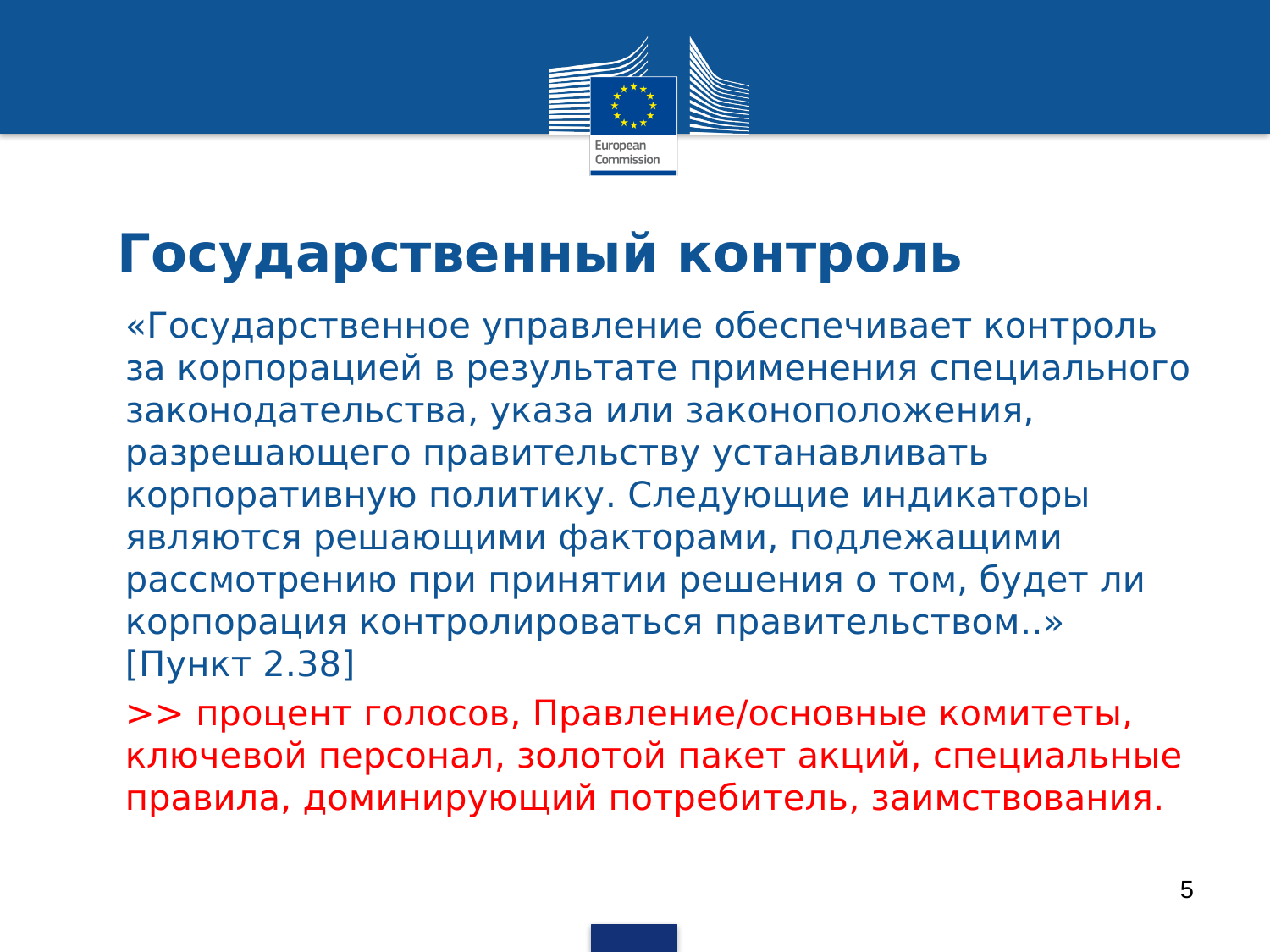

# Государственный контроль
«Государственное управление обеспечивает контроль за корпорацией в результате применения специального законодательства, указа или законоположения, разрешающего правительству устанавливать корпоративную политику. Следующие индикаторы являются решающими факторами, подлежащими рассмотрению при принятии решения о том, будет ли корпорация контролироваться правительством..» [Пункт 2.38]
>> процент голосов, Правление/основные комитеты, ключевой персонал, золотой пакет акций, специальные правила, доминирующий потребитель, заимствования.
5